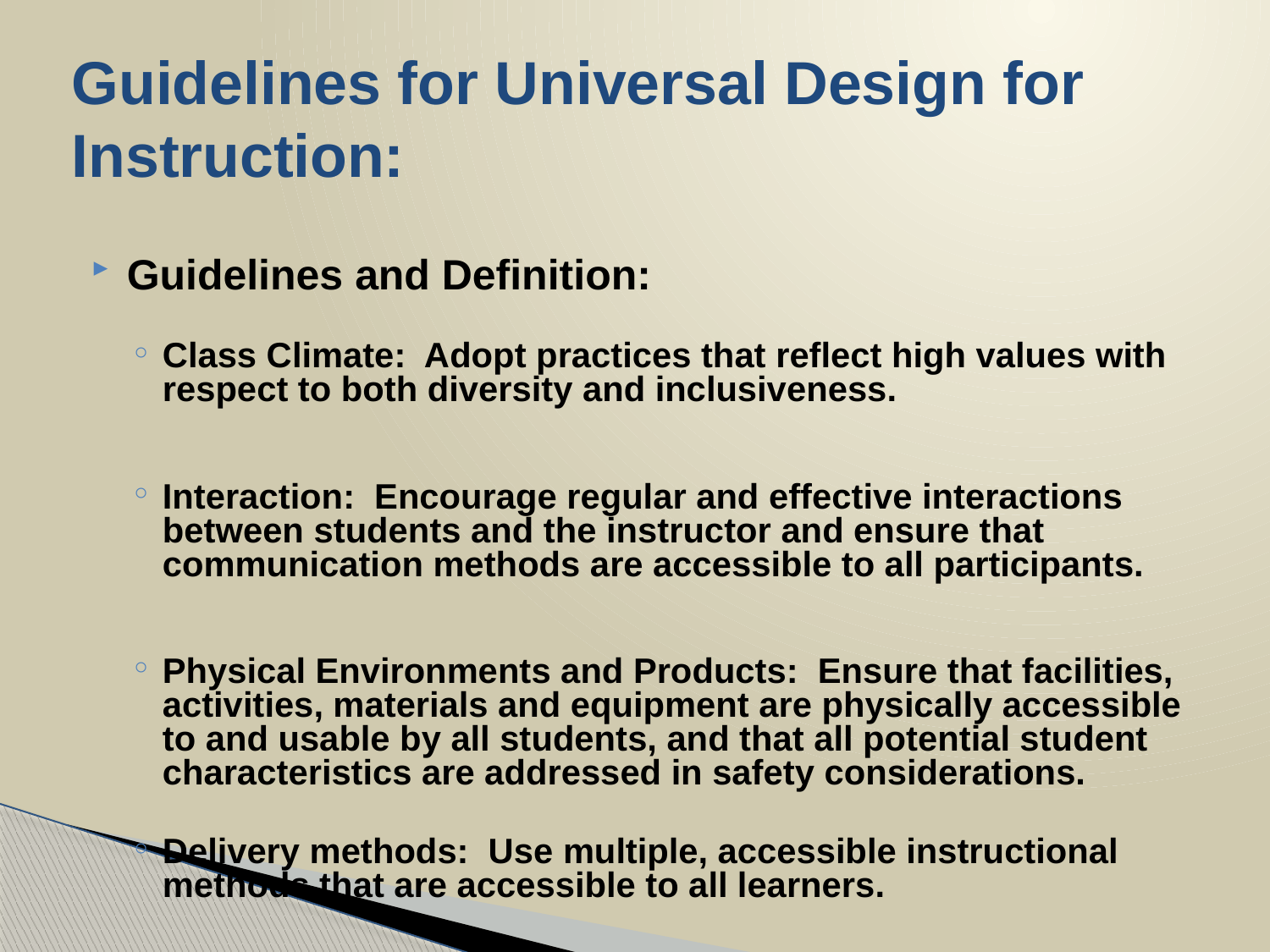

# Guidelines for Universal Design for Instruction:

Guidelines and Definition:

Class Climate:  Adopt practices that reflect high values with respect to both diversity and inclusiveness.

Interaction:  Encourage regular and effective interactions between students and the instructor and ensure that communication methods are accessible to all participants.

Physical Environments and Products:  Ensure that facilities, activities, materials and equipment are physically accessible to and usable by all students, and that all potential student characteristics are addressed in safety considerations.

Delivery methods:  Use multiple, accessible instructional methods that are accessible to all learners.